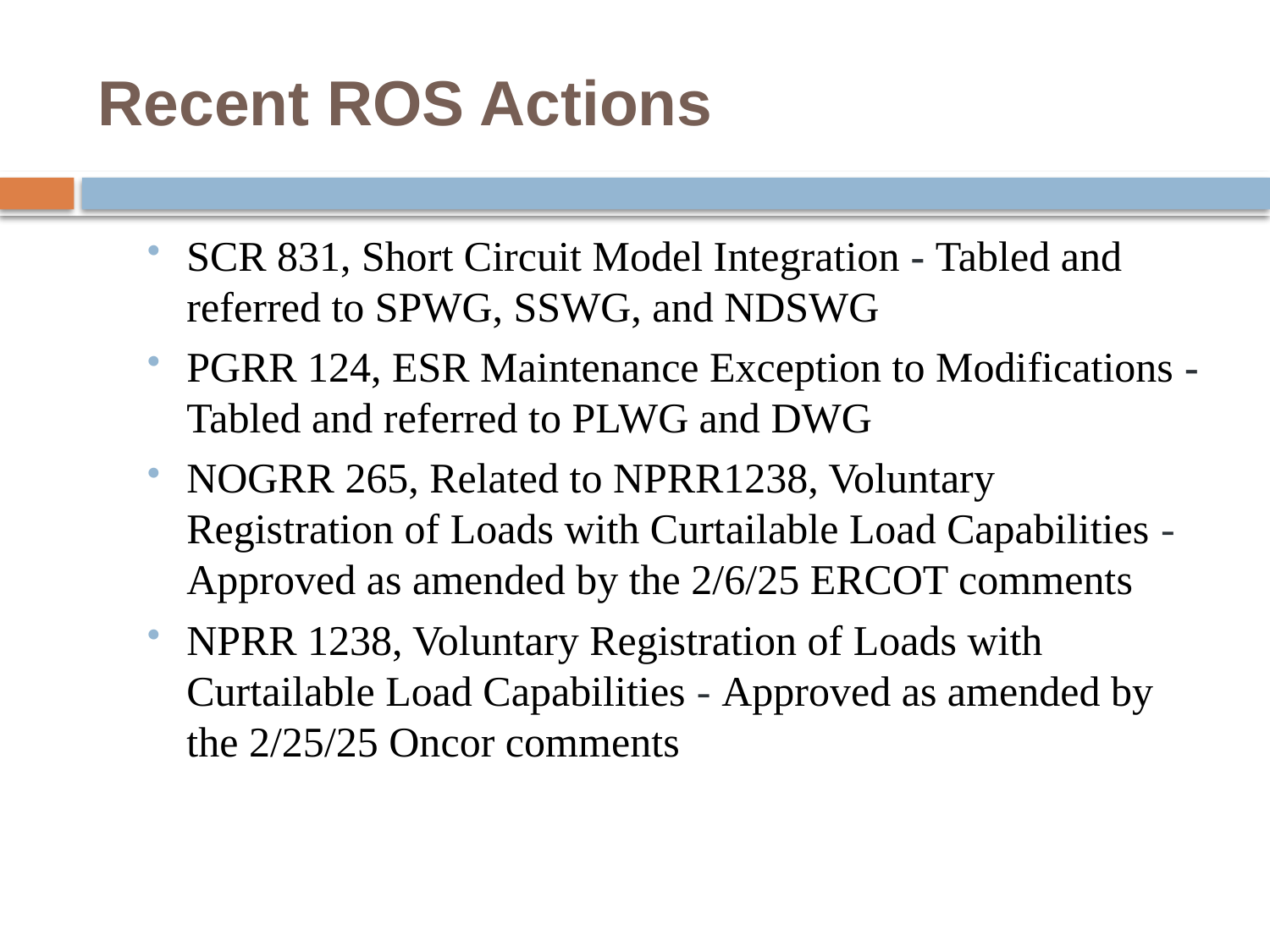

# Recent ROS Actions
SCR 831, Short Circuit Model Integration - Tabled and referred to SPWG, SSWG, and NDSWG
PGRR 124, ESR Maintenance Exception to Modifications - Tabled and referred to PLWG and DWG
NOGRR 265, Related to NPRR1238, Voluntary Registration of Loads with Curtailable Load Capabilities - Approved as amended by the 2/6/25 ERCOT comments
NPRR 1238, Voluntary Registration of Loads with Curtailable Load Capabilities - Approved as amended by the 2/25/25 Oncor comments